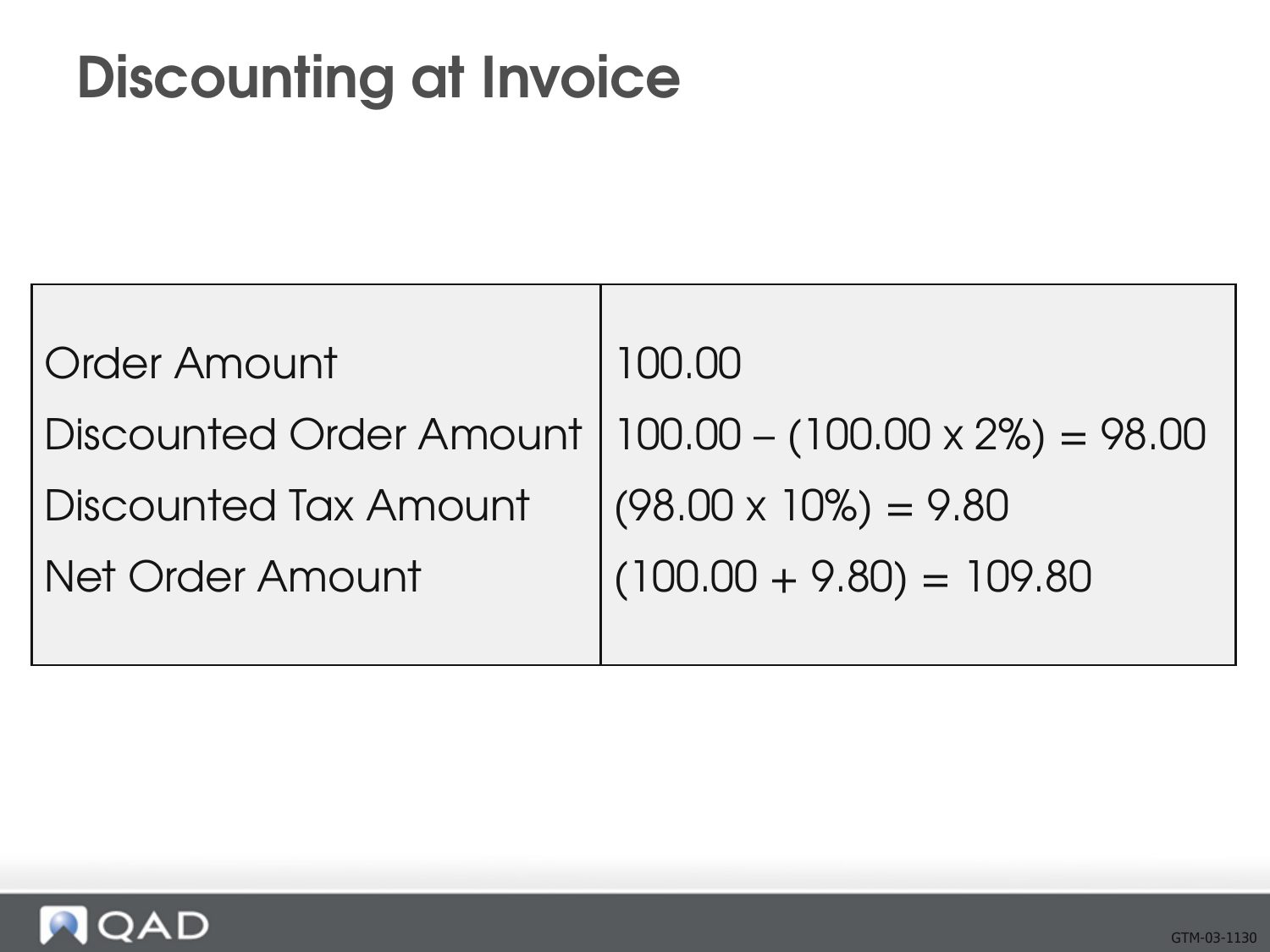

# Discounting at Invoice
| Order Amount Discounted Order Amount Discounted Tax Amount Net Order Amount | 100.00 100.00 – (100.00 x 2%) = 98.00 (98.00 x 10%) = 9.80 (100.00 + 9.80) = 109.80 |
| --- | --- |
GTM-03-1130